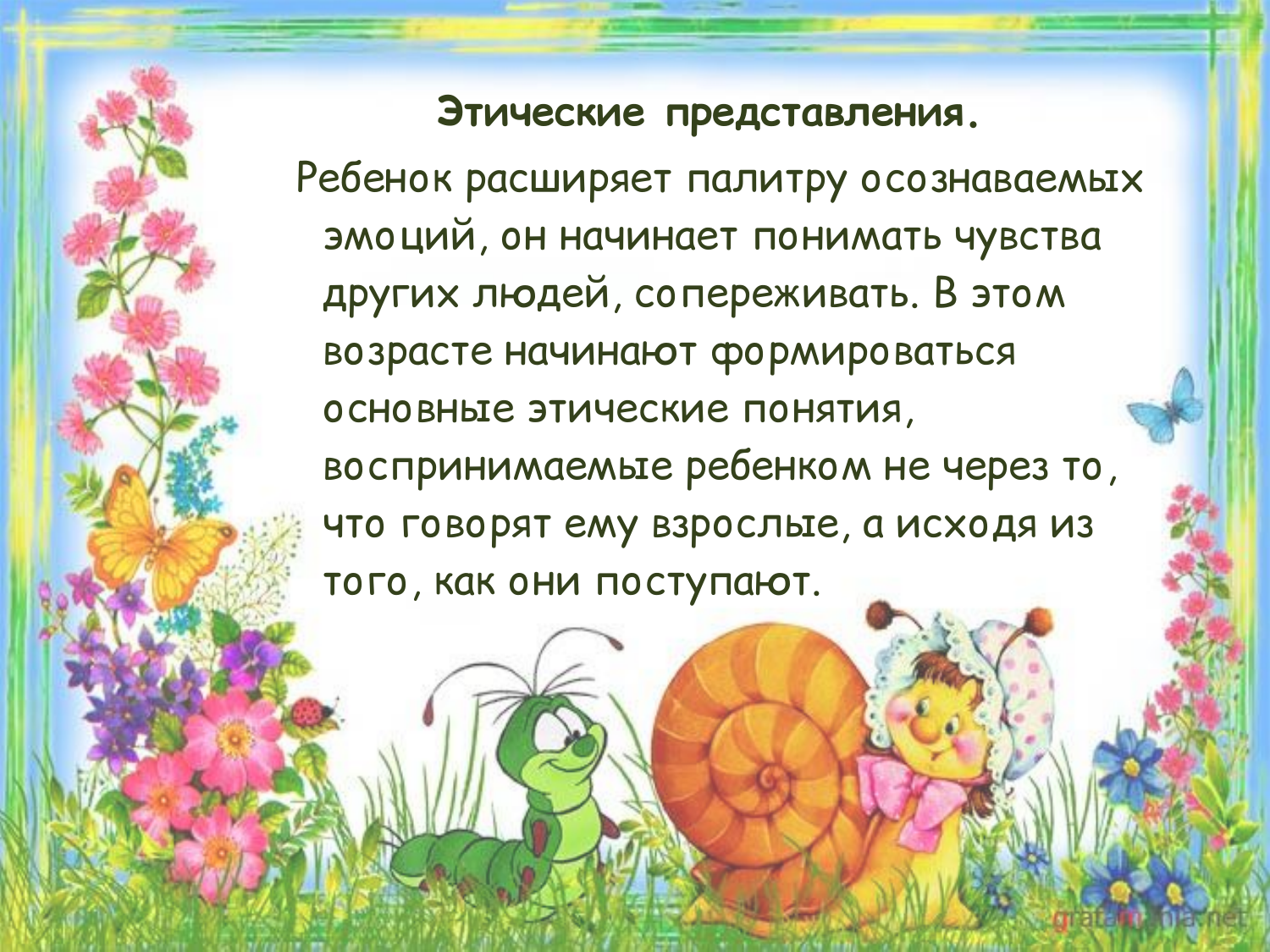

Этические представления.
    Ребенок расширяет палитру осознаваемых эмоций, он начинает понимать чувства других людей, сопереживать. В этом возрасте начинают формироваться основные этические понятия, воспринимаемые ребенком не через то, что говорят ему взрослые, а исходя из того, как они поступают.